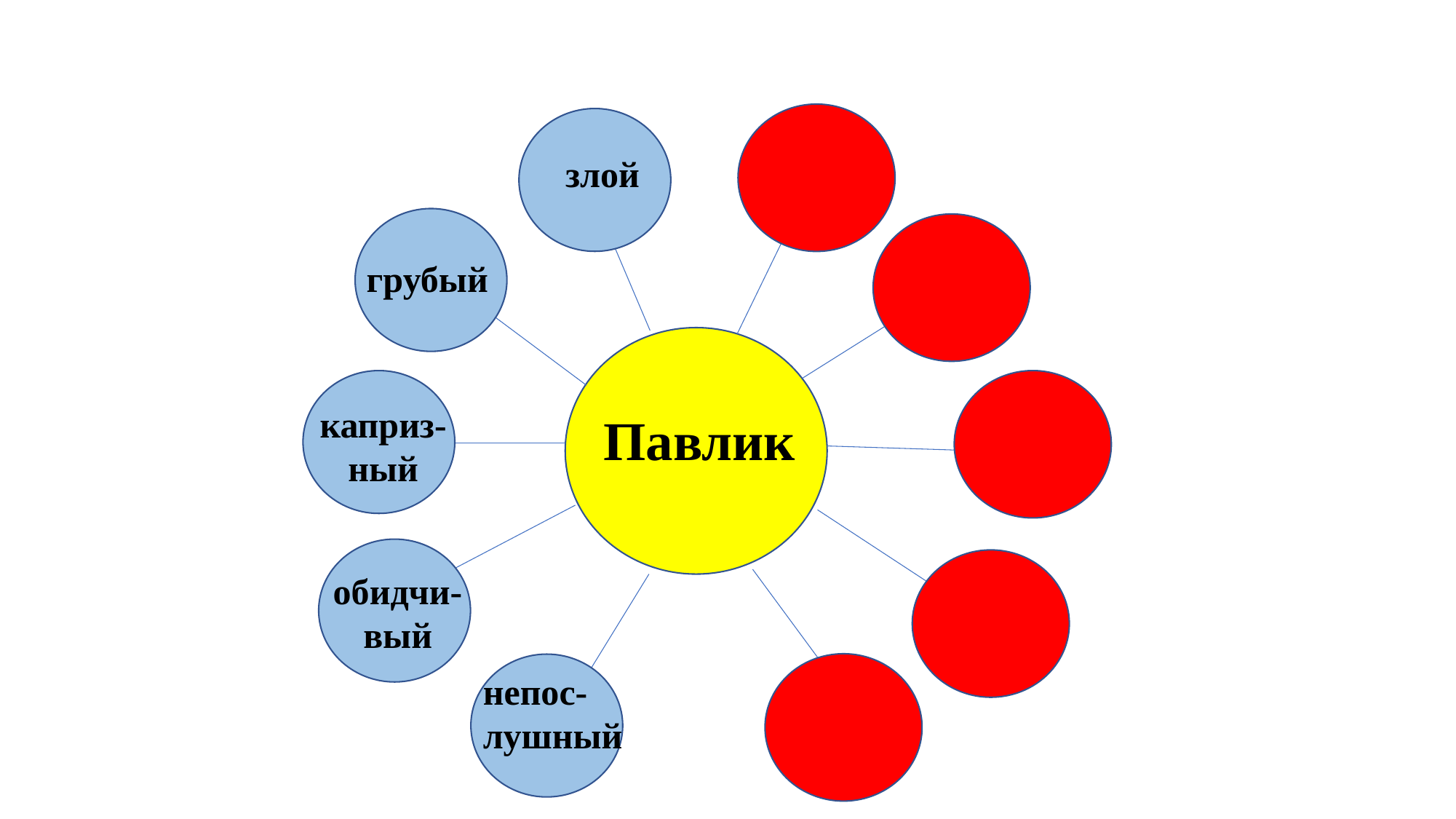

злой

грубый

каприз-ный
Павлик

обидчи-вый

непос-
лушный